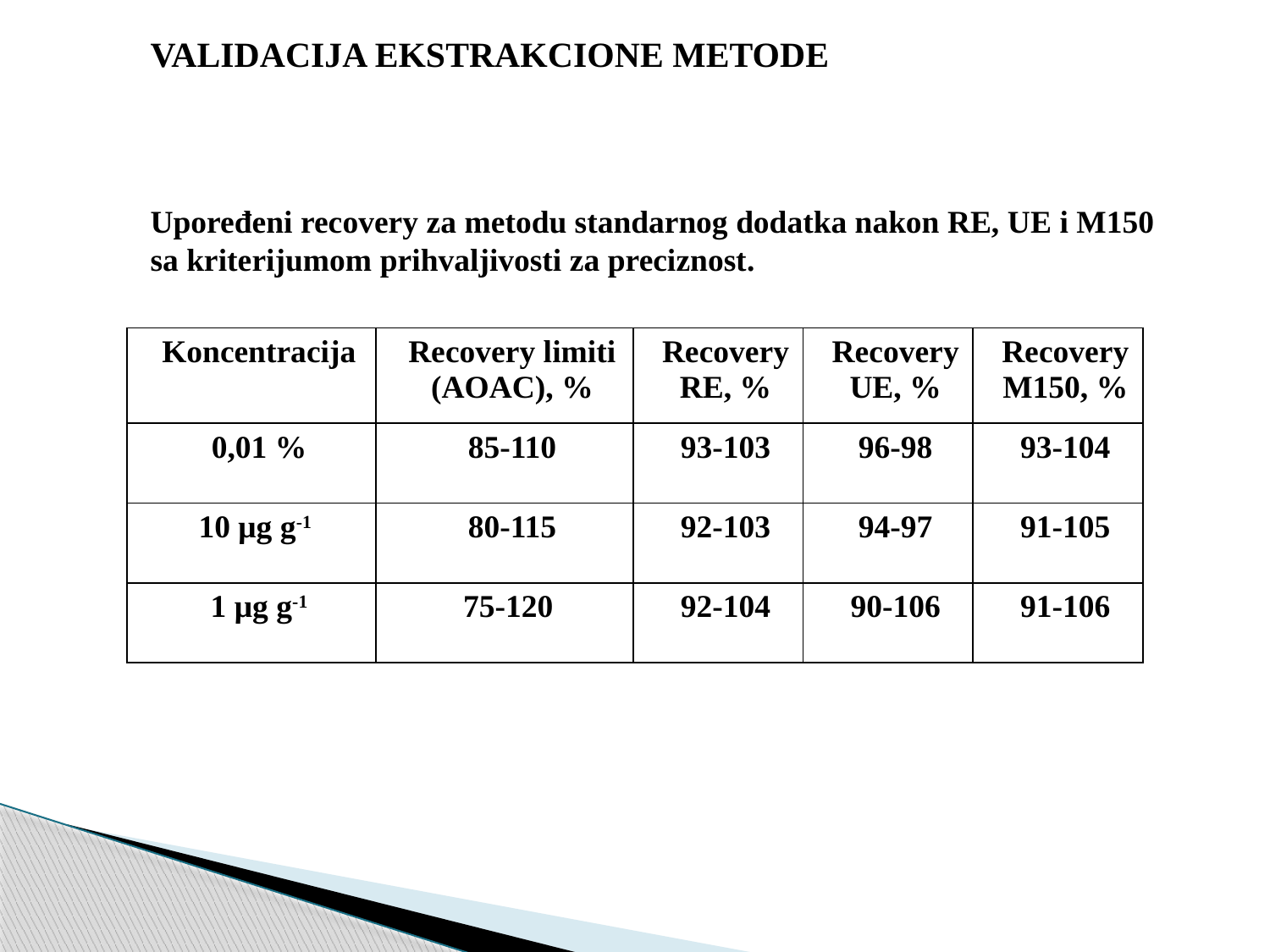

VALIDACIJA EKSTRAKCIONE METODE

Upoređeni recovery za metodu standarnog dodatka nakon RE, UE i M150
sa kriterijumom prihvaljivosti za preciznost.

| Koncentracija | Recovery limiti (AOAC), % | Recovery RE, % | Recovery UE, % | Recovery M150, % |
| --- | --- | --- | --- | --- |
| 0,01 % | 85-110 | 93-103 | 96-98 | 93-104 |
| 10 μg g-1 | 80-115 | 92-103 | 94-97 | 91-105 |
| 1 μg g-1 | 75-120 | 92-104 | 90-106 | 91-106 |